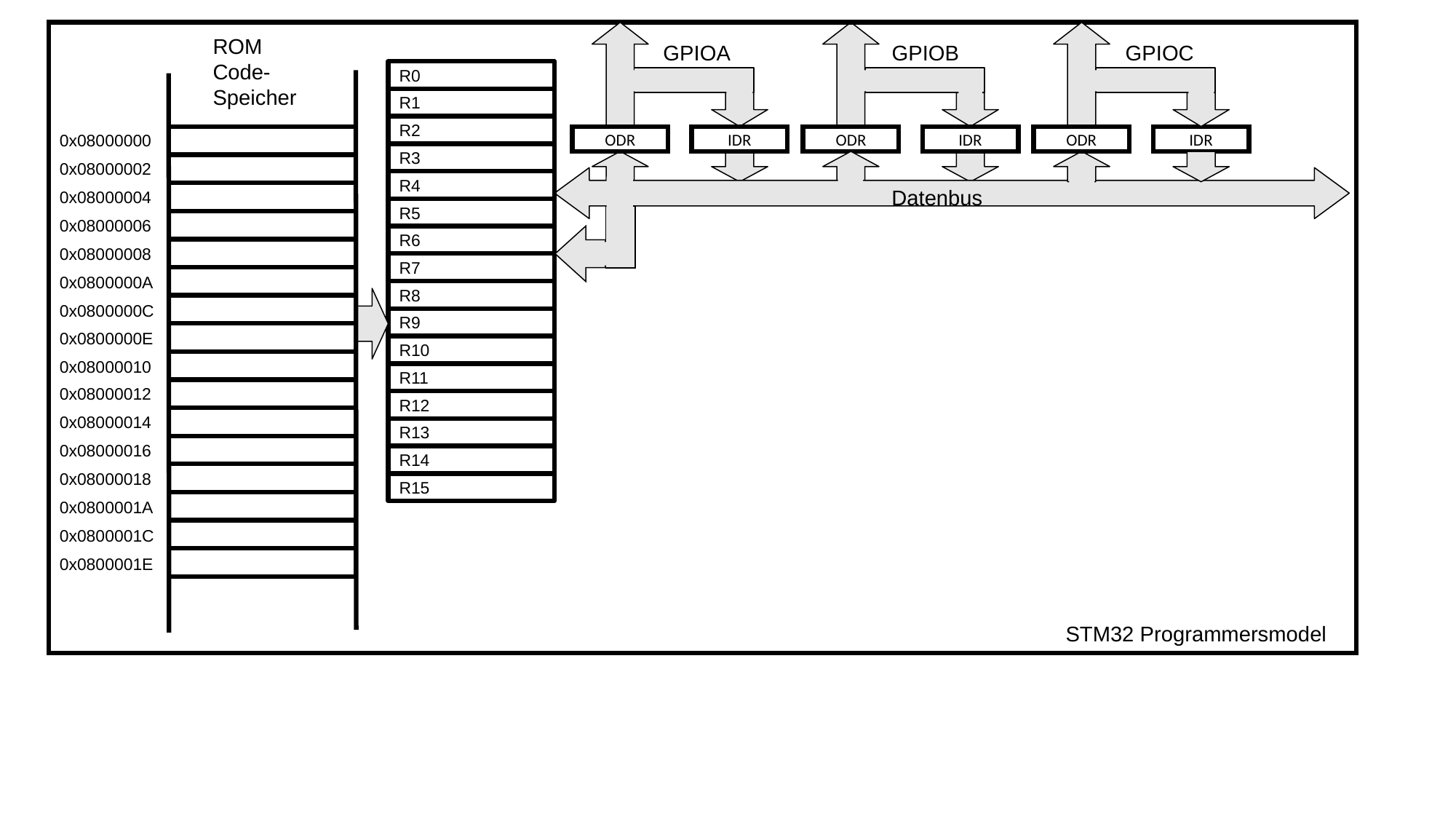

ROM
Code-Speicher

GPIOC
GPIOA
GPIOB
R0
R1
R2
R3
R4
R5
R6
R7
R8
R9
R10
R11
R12
R14
R15
R13

0x08000000
ODR
ODR
IDR
IDR
ODR
IDR

0x08000002

Datenbus

0x08000004

0x08000006

0x08000008

0x0800000A

0x0800000C
0x0800000E
0x08000010
0x08000012
0x08000014
0x08000016
0x08000018
0x0800001A
0x0800001C
0x0800001E
STM32 Programmersmodel